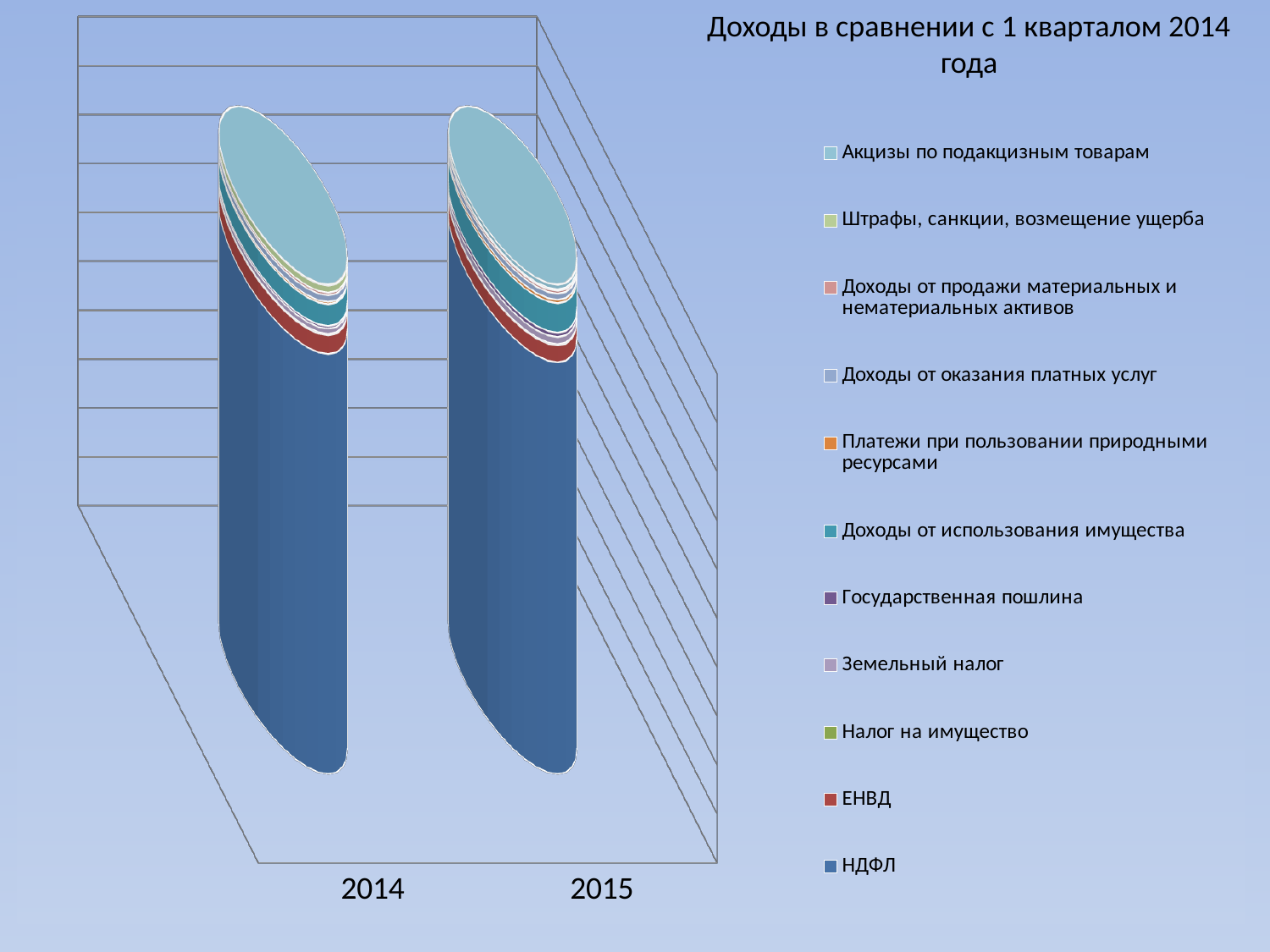

[unsupported chart]

Доходы в сравнении с 1 кварталом 2014 года